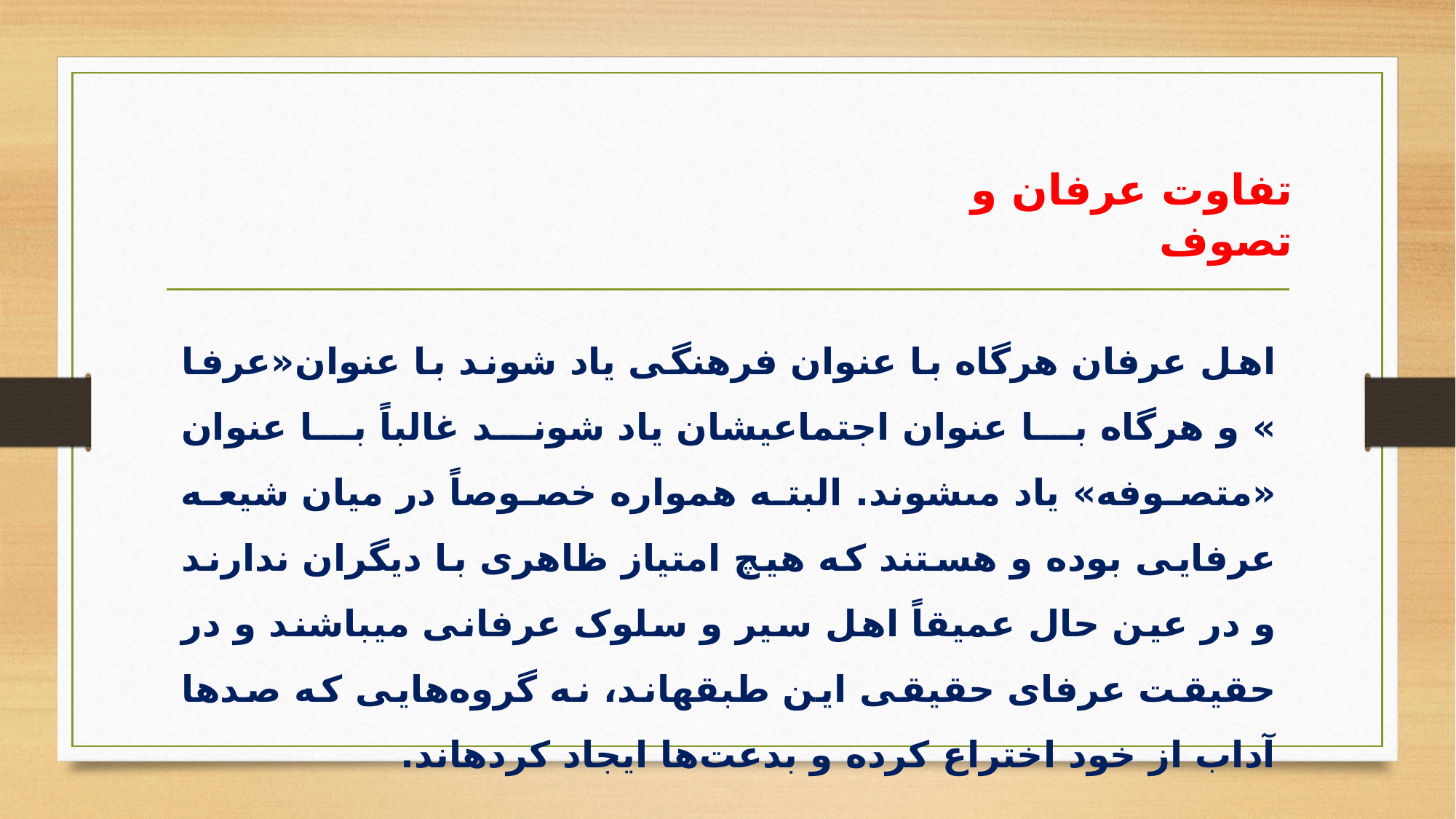

تفاوت عرفان و تصوف

اهل عرفان هرگاه با عنوان فرهنگى یاد شوند با عنوان«عرفا » و هرگاه با عنوان اجتماعی­شان یاد شوند غالباً با عنوان «متصوفه» یاد مى­شوند. البته‏ همواره خصوصاً در میان شیعه عرفایی بوده و هستند که هیچ امتیاز ظاهری با دیگران ندارند و در عین حال عمیقاً اهل سیر و سلوک عرفانی می‏باشند و در حقیقت عرفای حقیقی این طبقه‏اند، نه گروه‌هایی که صدها آداب از خود اختراع کرده و بدعت‌ها ایجاد کرده‏اند.